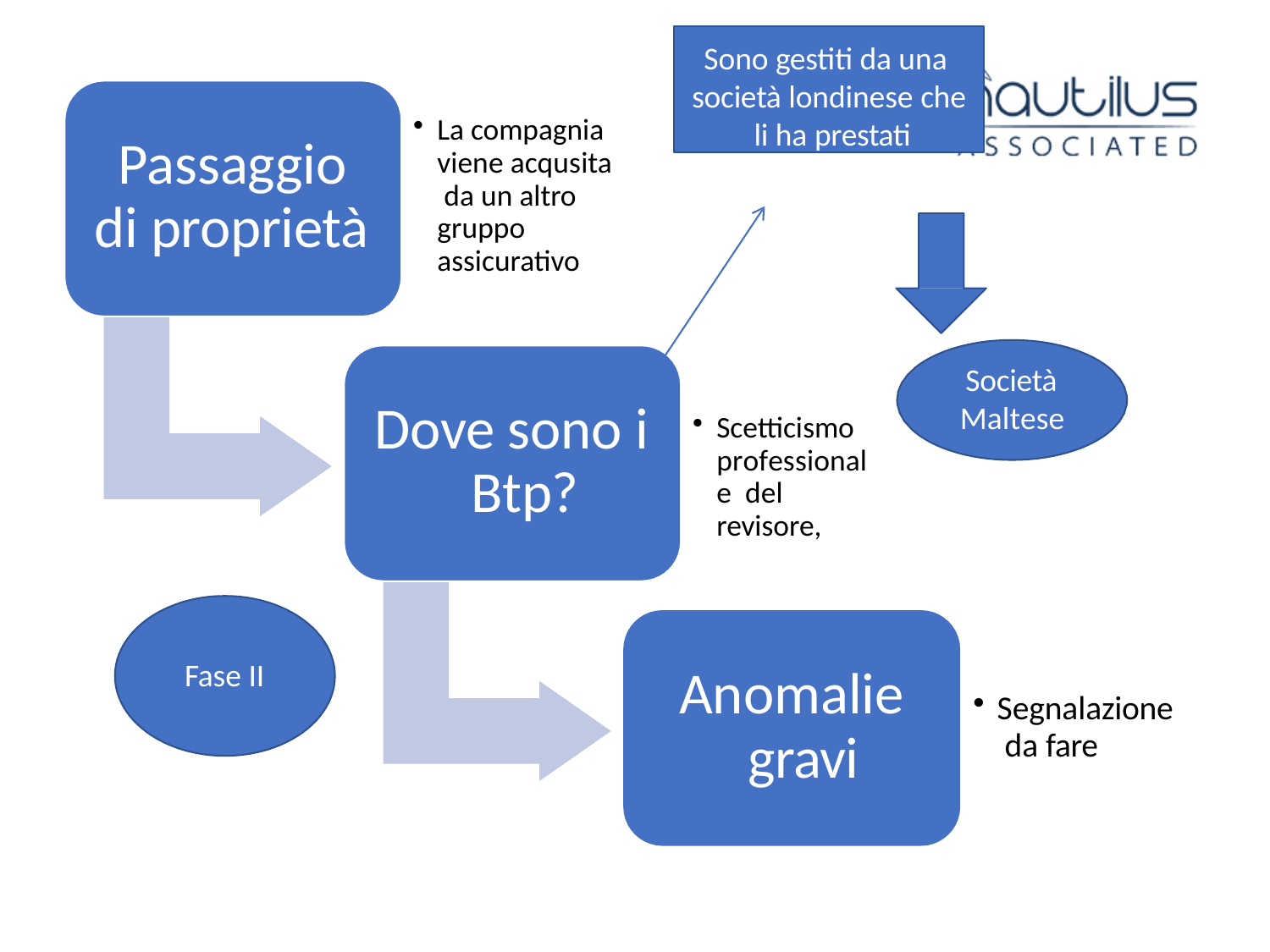

Sono gestiti da una  società londinese che  li ha prestati

La compagnia  viene acqusita  da un altro  gruppo  assicurativo
Passaggio  di proprietà

Società  Maltese
Dove sono i  Btp?
Scetticismo  professionale  del revisore,

Anomalie  gravi
Fase II
Segnalazione  da fare